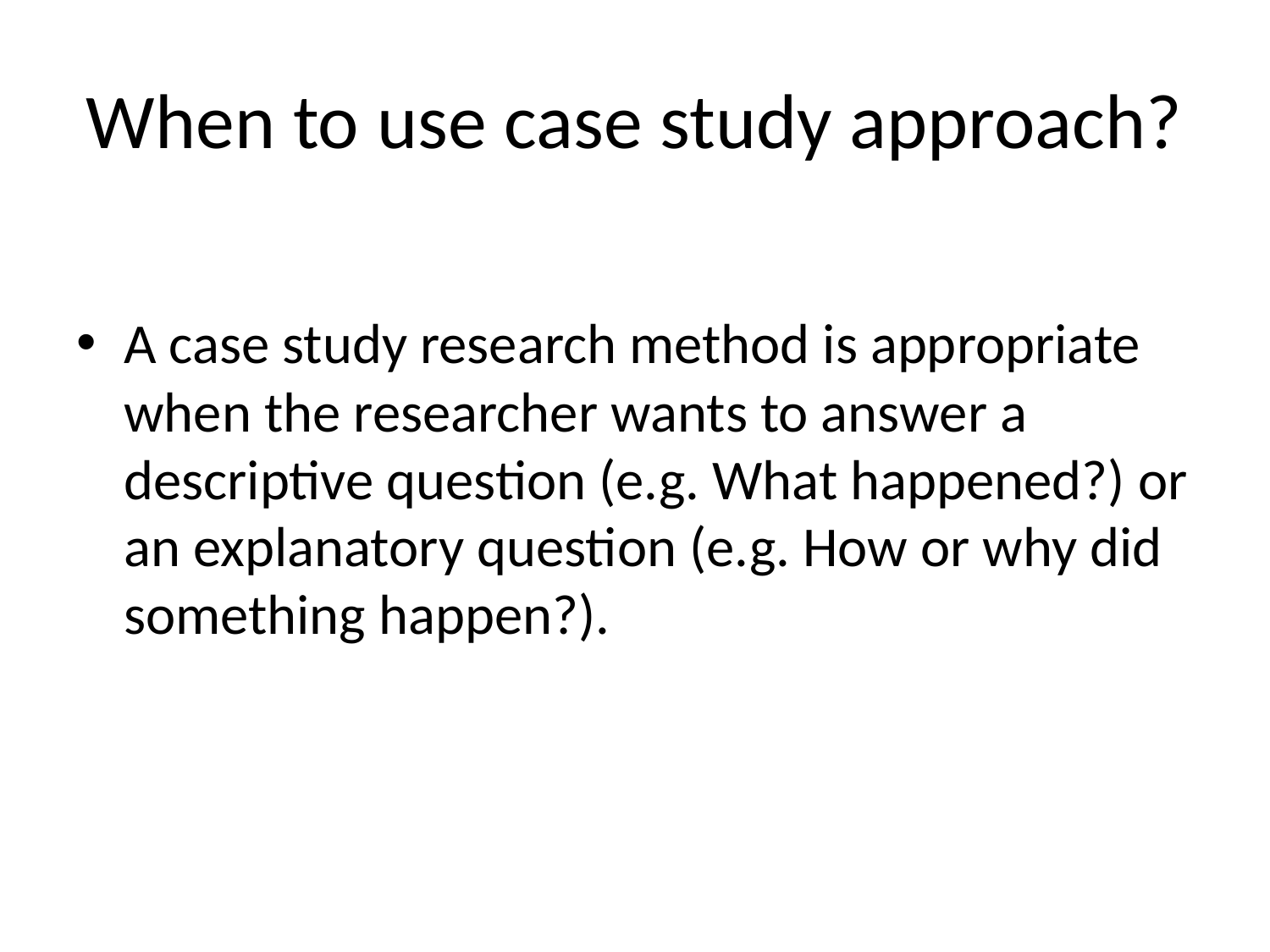

# When to use case study approach?

A case study research method is appropriate when the researcher wants to answer a descriptive question (e.g. What happened?) or an explanatory question (e.g. How or why did something happen?).